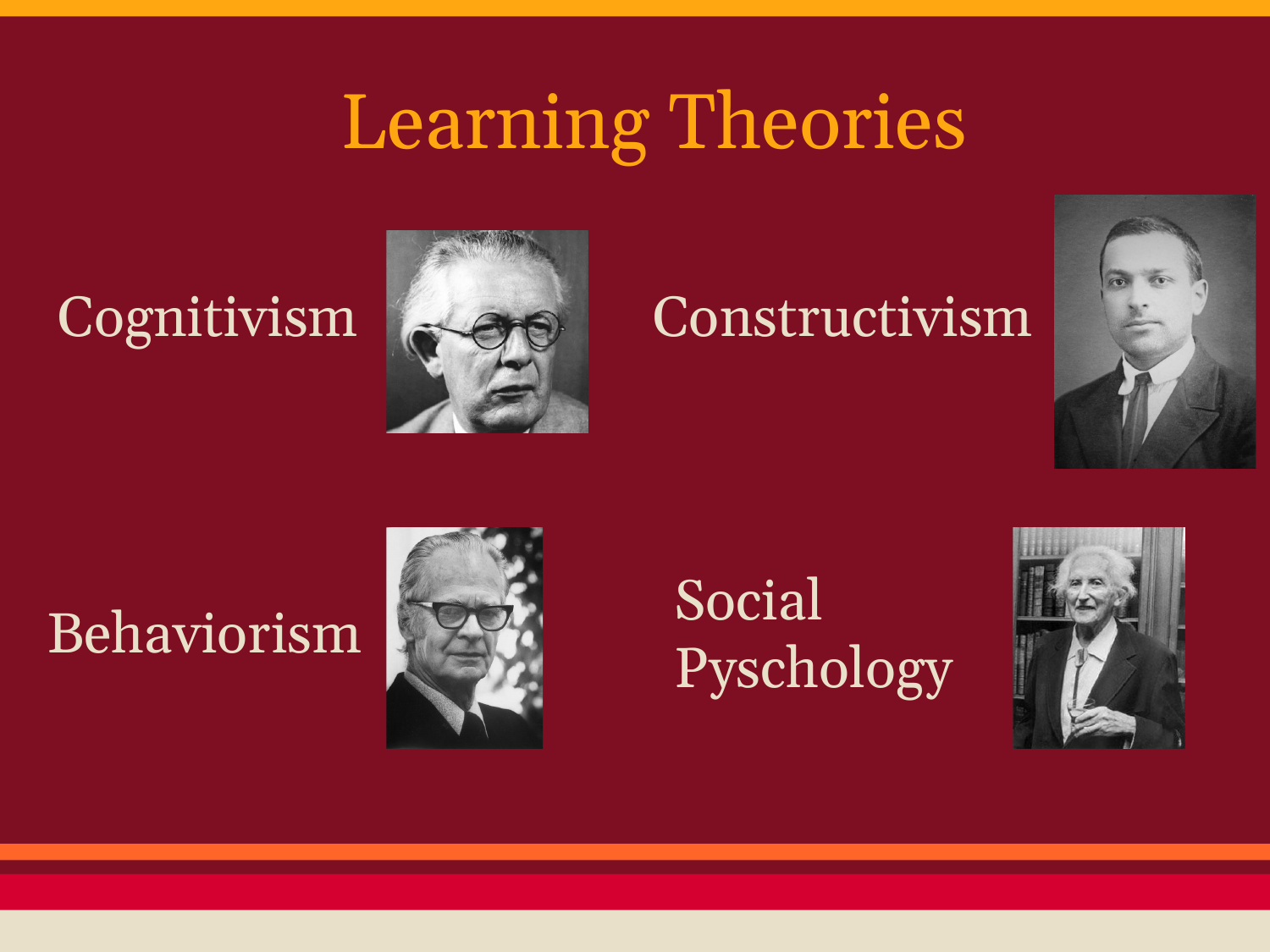

# Learning Theories

Cognitivism
Constructivism

Social Pyschology
Behaviorism